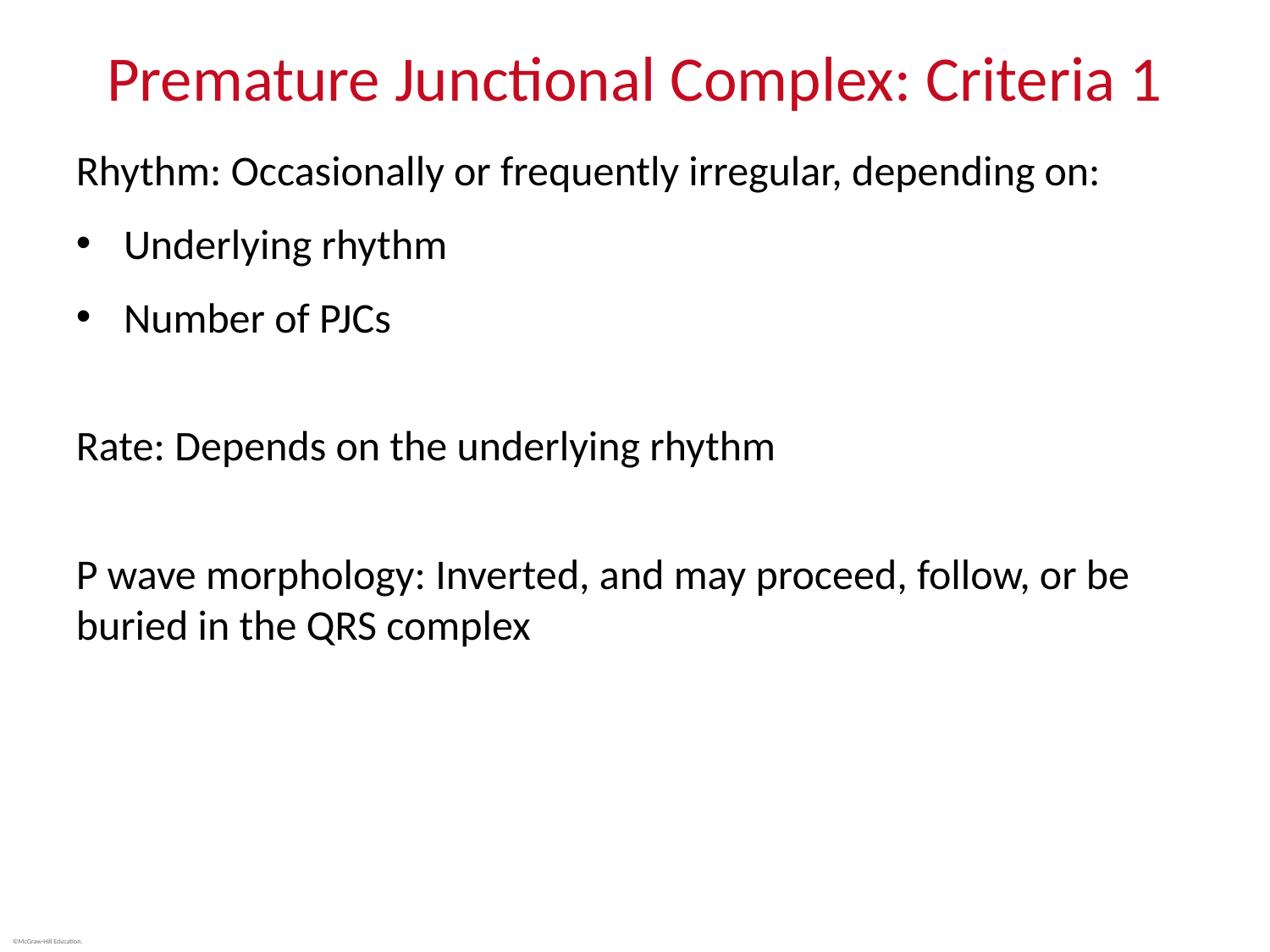

# Premature Junctional Complex: Criteria 1
Rhythm: Occasionally or frequently irregular, depending on:
Underlying rhythm
Number of PJCs
Rate: Depends on the underlying rhythm
P wave morphology: Inverted, and may proceed, follow, or be buried in the QRS complex